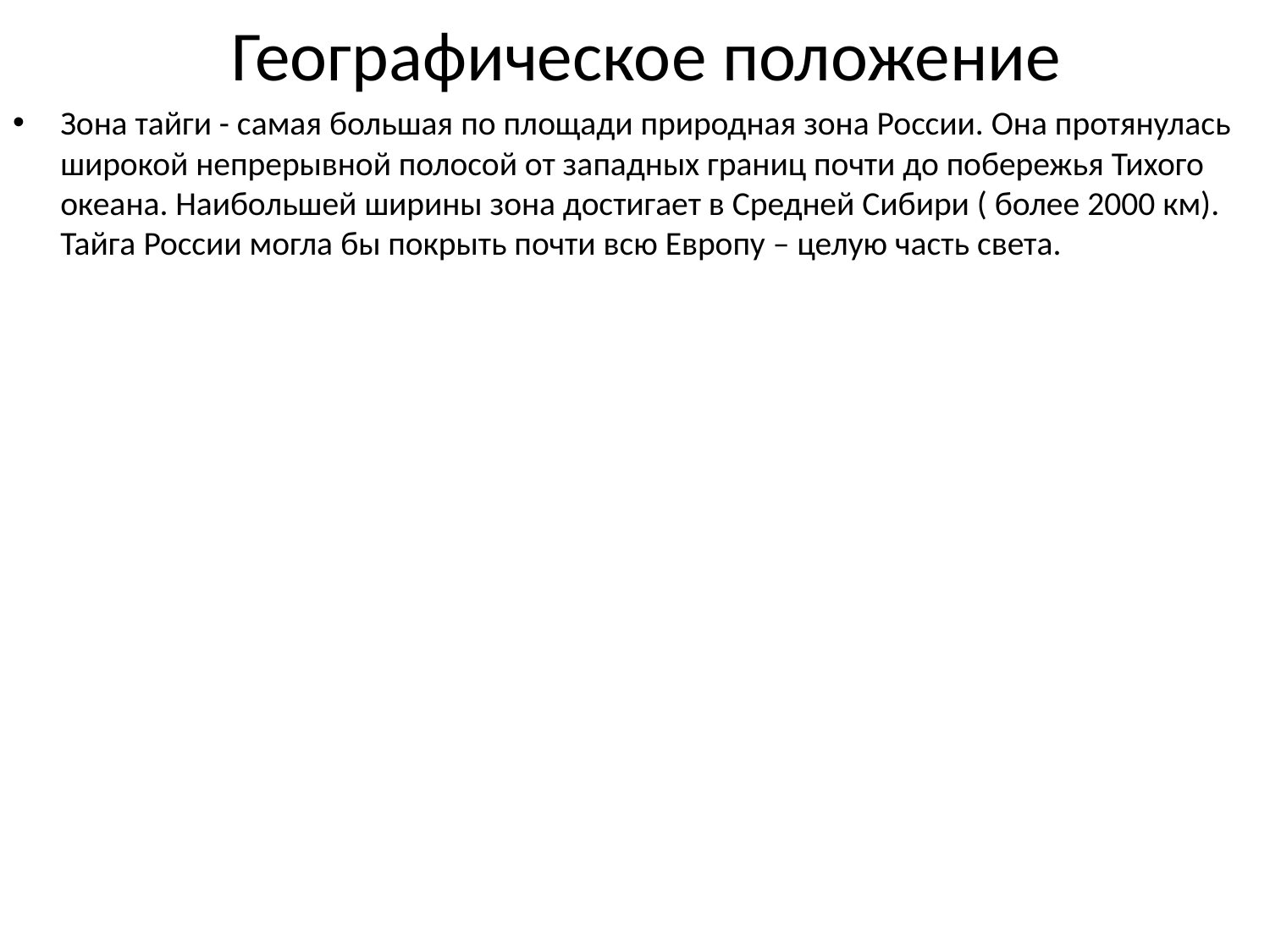

Географическое положение
Зона тайги - самая большая по площади природная зона России. Она протянулась широкой непрерывной полосой от западных границ почти до побережья Тихого океана. Наибольшей ширины зона достигает в Средней Сибири ( более 2000 км). Тайга России могла бы покрыть почти всю Европу – целую часть света.
#